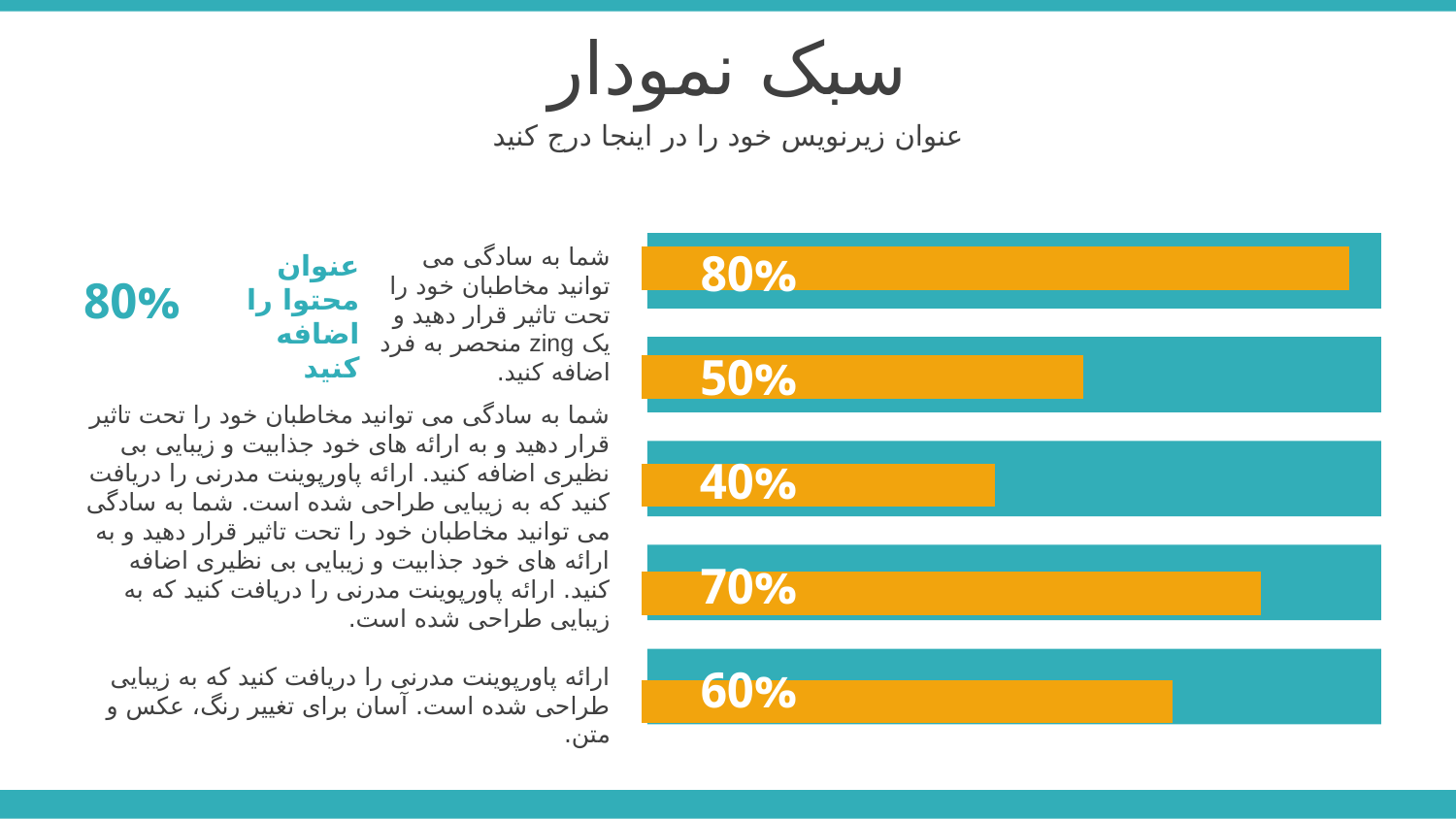

سبک نمودار
عنوان زیرنویس خود را در اینجا درج کنید

### Chart

| Category |  |
|---|---|
شما به سادگی می توانید مخاطبان خود را تحت تاثیر قرار دهید و یک zing منحصر به فرد اضافه کنید.
80%
عنوان محتوا را اضافه کنید
80%

50%
شما به سادگی می توانید مخاطبان خود را تحت تاثیر قرار دهید و به ارائه های خود جذابیت و زیبایی بی نظیری اضافه کنید. ارائه پاورپوینت مدرنی را دریافت کنید که به زیبایی طراحی شده است. شما به سادگی می توانید مخاطبان خود را تحت تاثیر قرار دهید و به ارائه های خود جذابیت و زیبایی بی نظیری اضافه کنید. ارائه پاورپوینت مدرنی را دریافت کنید که به زیبایی طراحی شده است.

ارائه پاورپوینت مدرنی را دریافت کنید که به زیبایی طراحی شده است. آسان برای تغییر رنگ، عکس و متن.

40%

70%

60%